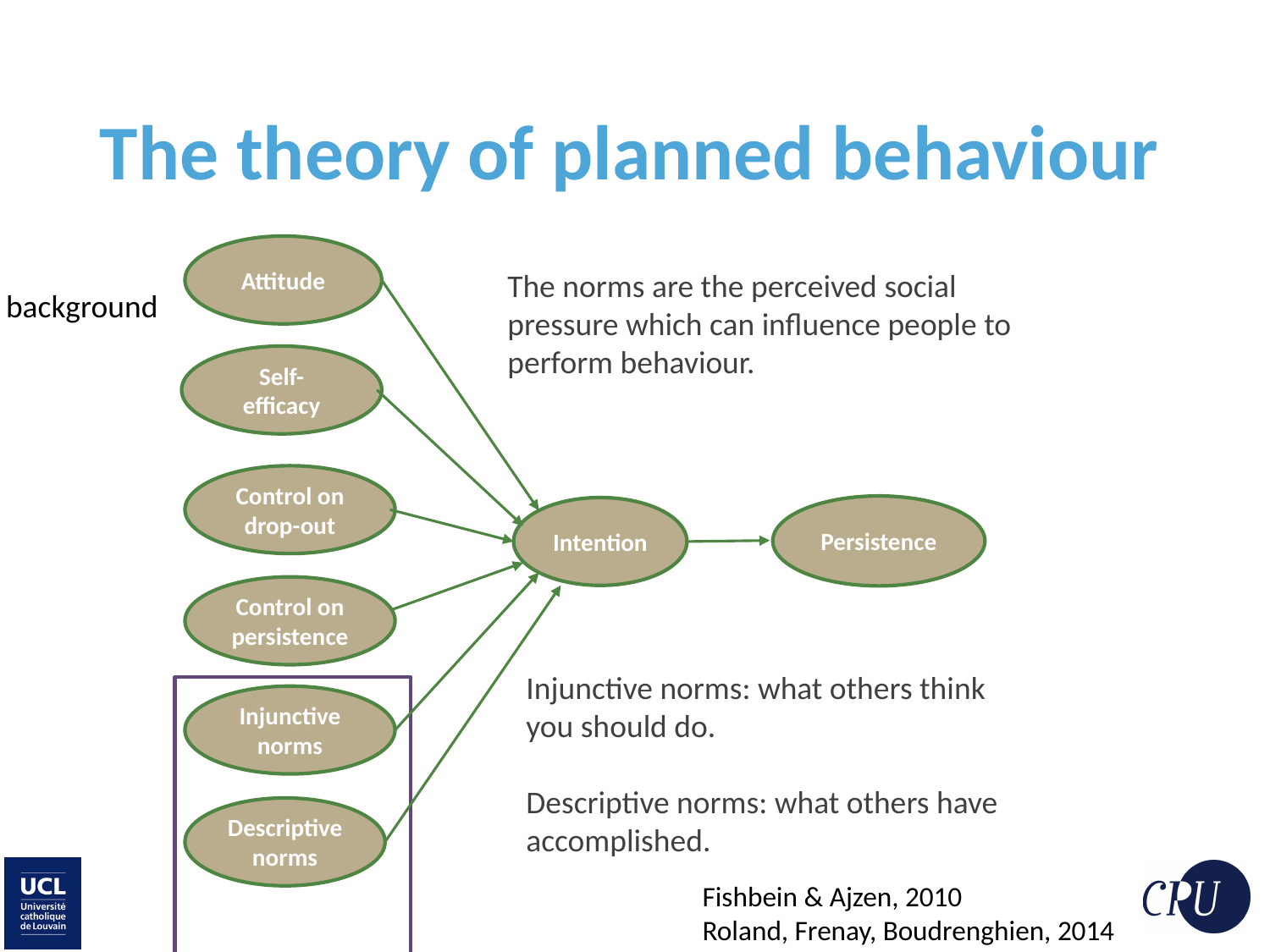

# The theory of planned behaviour
Attitude
The norms are the perceived social pressure which can influence people to perform behaviour.
background
Self-efficacy
Control on drop-out
Persistence
Intention
Control on persistence
Injunctive norms: what others think you should do.

Descriptive norms: what others have accomplished.

Injunctive norms
Descriptive norms
Fishbein & Ajzen, 2010
Roland, Frenay, Boudrenghien, 2014